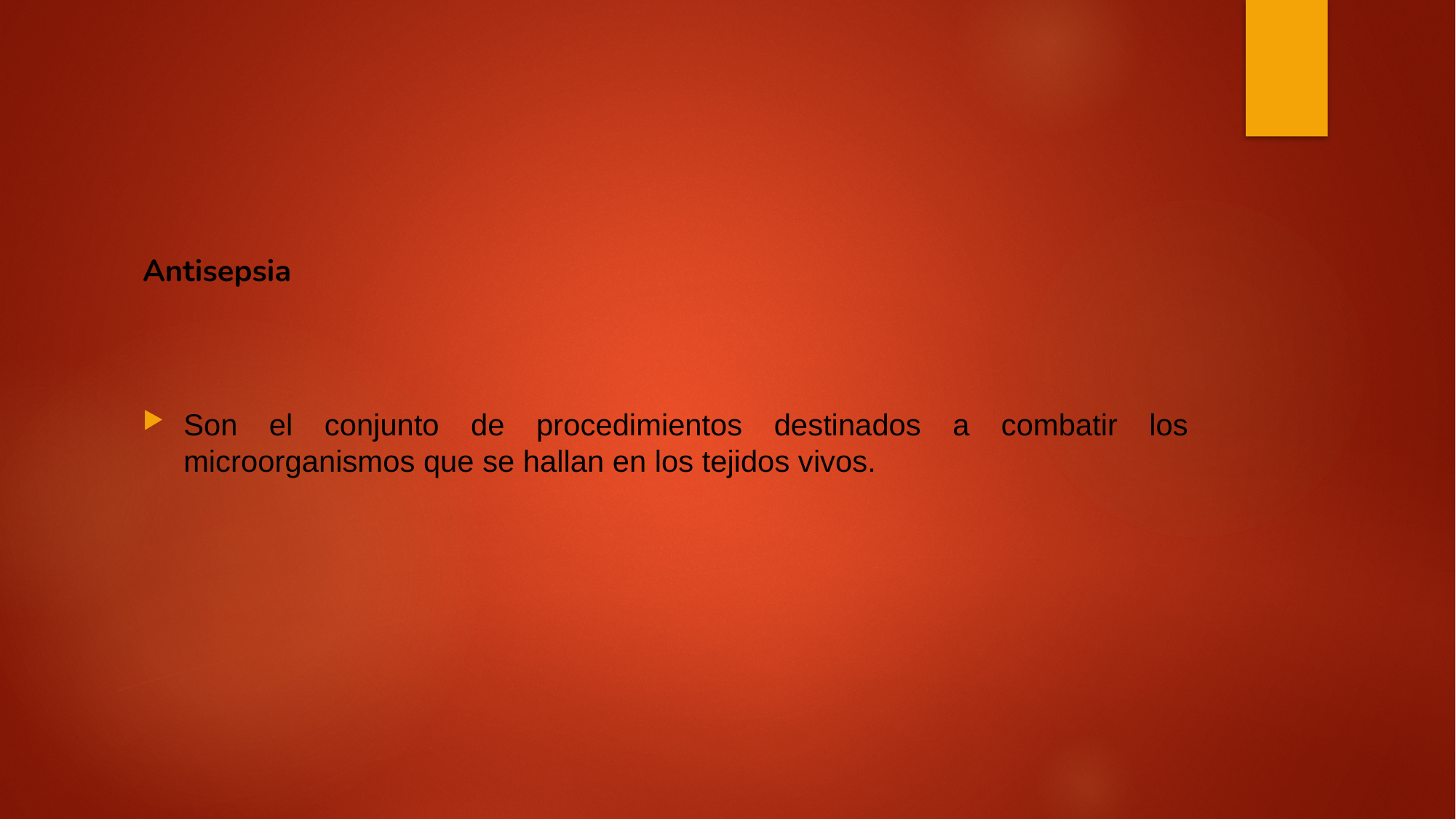

Antisepsia

Son el conjunto de procedimientos destinados a combatir los microorganismos que se hallan en los tejidos vivos.